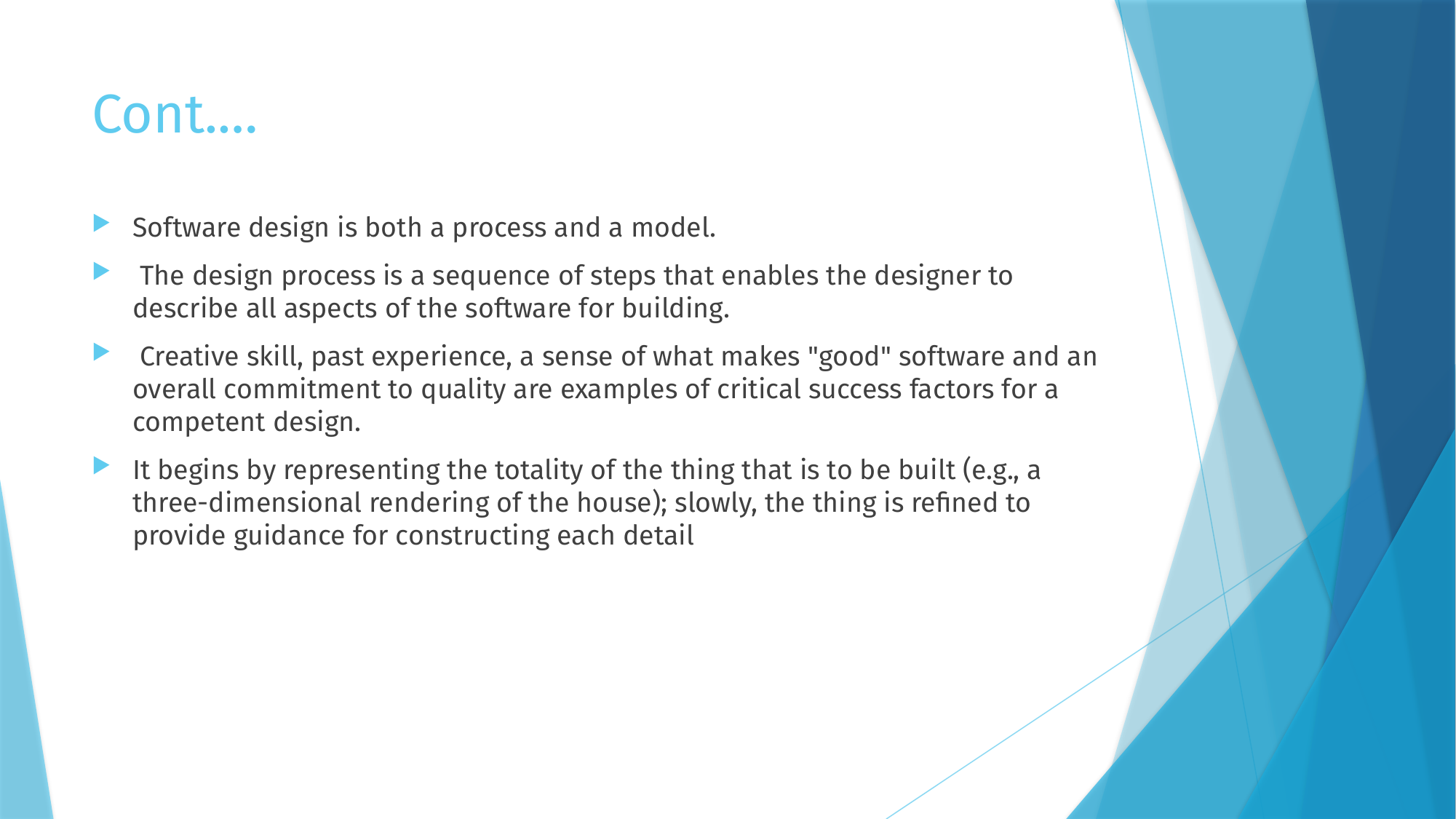

# Cont.…
Software design is both a process and a model.
 The design process is a sequence of steps that enables the designer to describe all aspects of the software for building.
 Creative skill, past experience, a sense of what makes "good" software and an overall commitment to quality are examples of critical success factors for a competent design.
It begins by representing the totality of the thing that is to be built (e.g., a three-dimensional rendering of the house); slowly, the thing is refined to provide guidance for constructing each detail